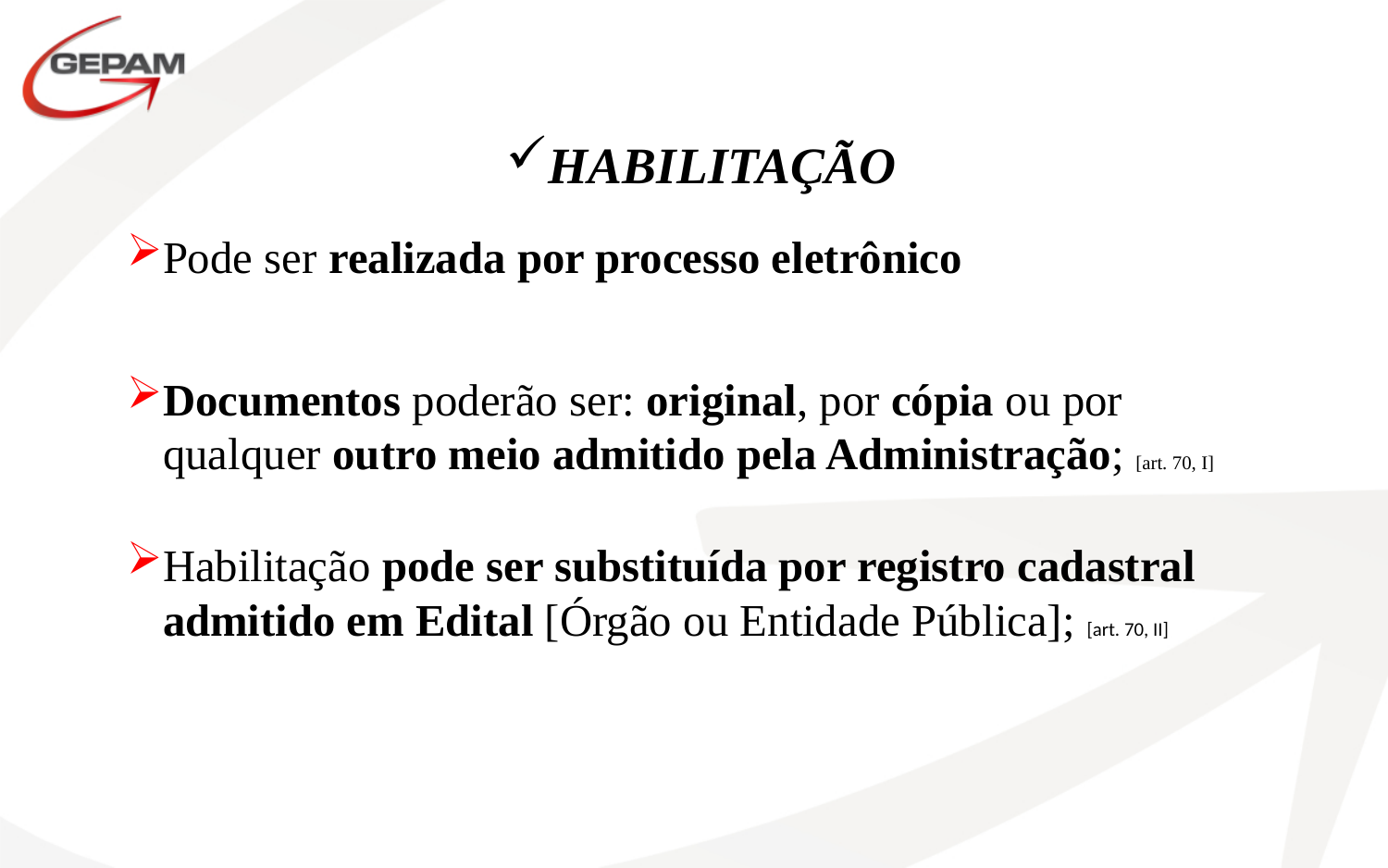

HABILITAÇÃO

Pode ser realizada por processo eletrônico

Documentos poderão ser: original, por cópia ou por qualquer outro meio admitido pela Administração; [art. 70, I]

Habilitação pode ser substituída por registro cadastral admitido em Edital [Órgão ou Entidade Pública]; [art. 70, II]